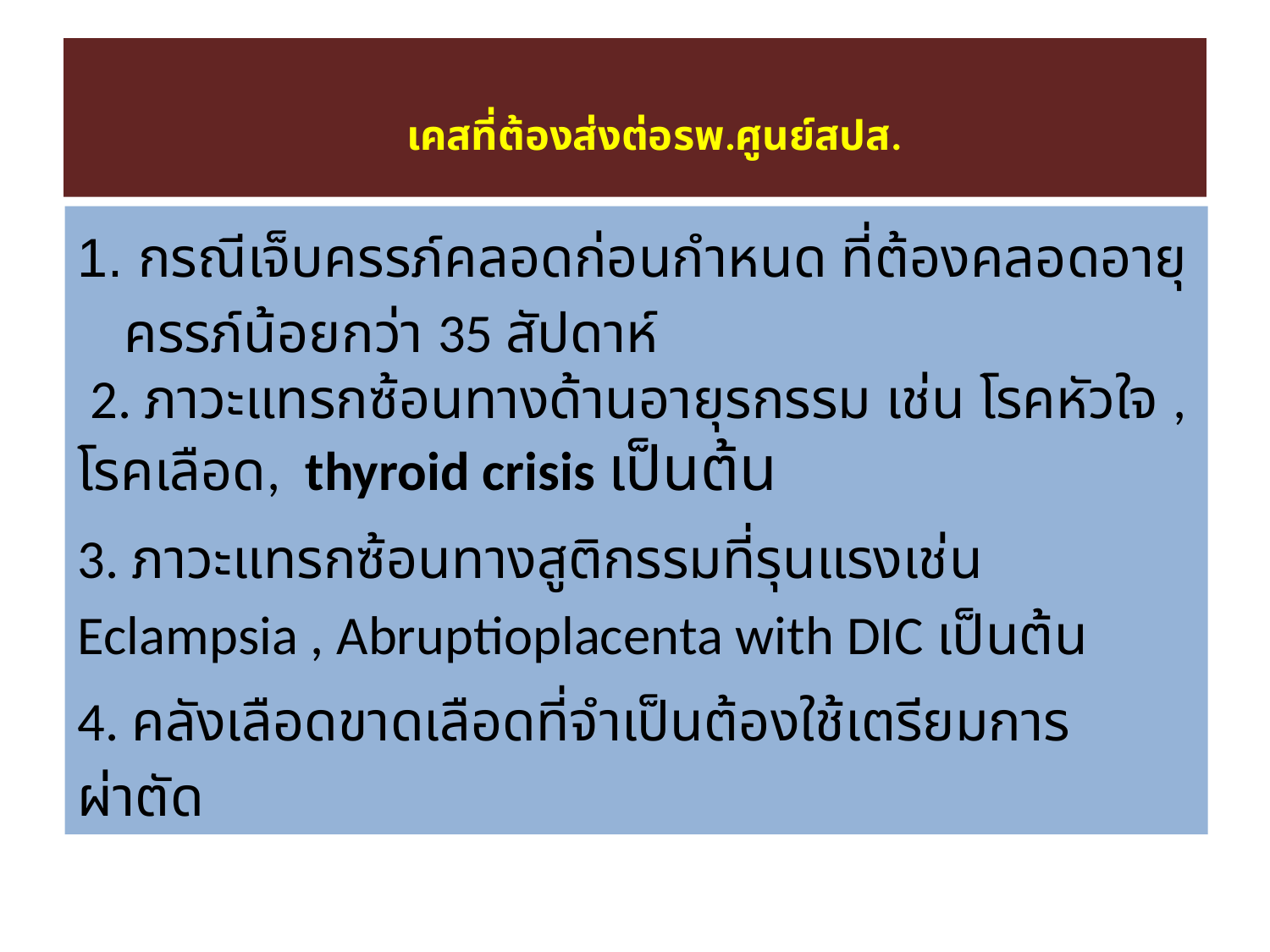

# เคสที่ต้องส่งต่อรพ.ศูนย์สปส.
 กรณีเจ็บครรภ์คลอดก่อนกำหนด ที่ต้องคลอดอายุครรภ์น้อยกว่า 35 สัปดาห์
 2. ภาวะแทรกซ้อนทางด้านอายุรกรรม เช่น โรคหัวใจ , โรคเลือด,  thyroid crisis เป็นต้น
3. ภาวะแทรกซ้อนทางสูติกรรมที่รุนแรงเช่น Eclampsia , Abruptioplacenta with DIC เป็นต้น
4. คลังเลือดขาดเลือดที่จำเป็นต้องใช้เตรียมการผ่าตัด